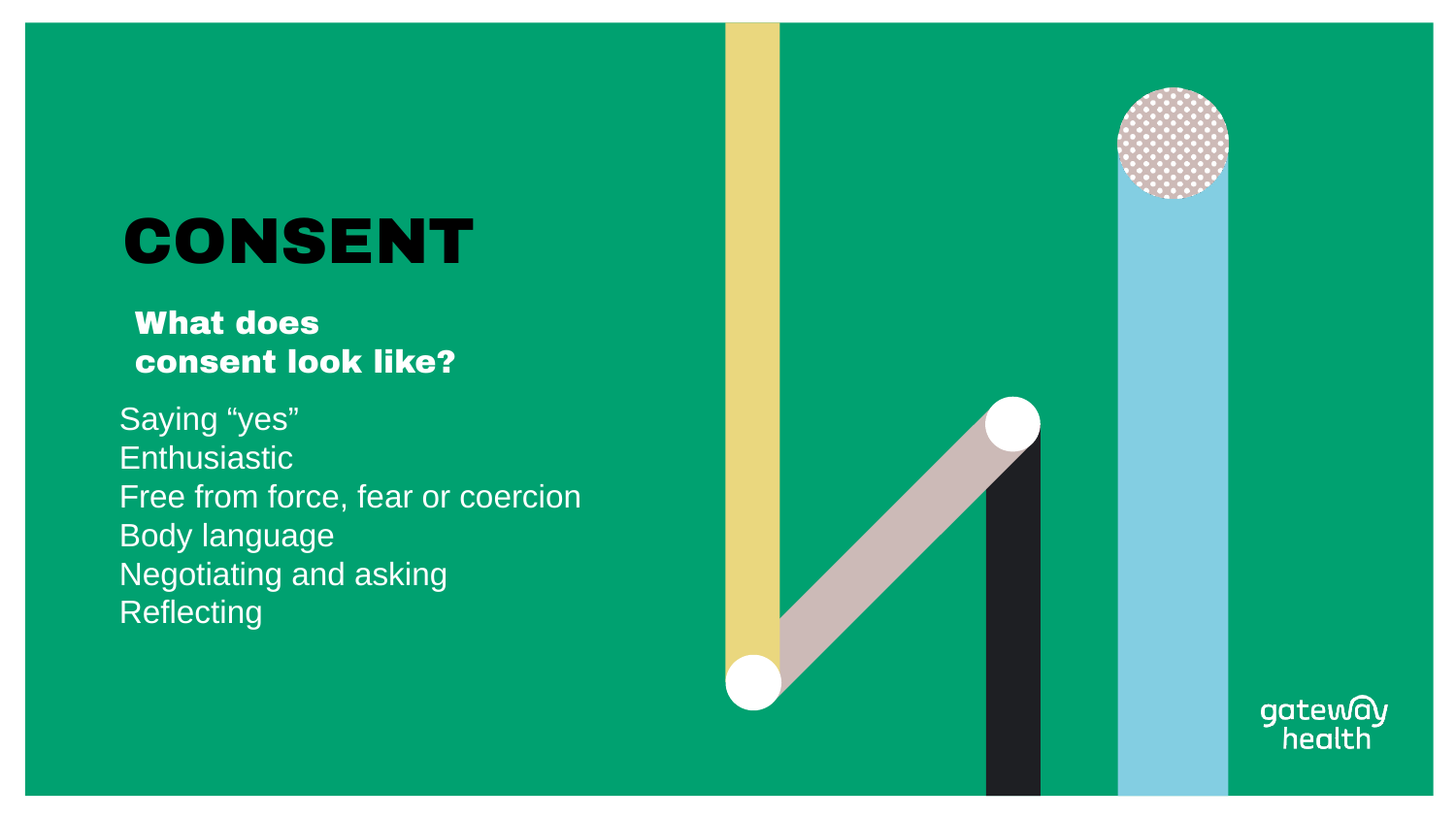

CONSENT
What does  consent look like?
# Saying “yes” Enthusiastic Free from force, fear or coercion Body language Negotiating and asking Reflecting